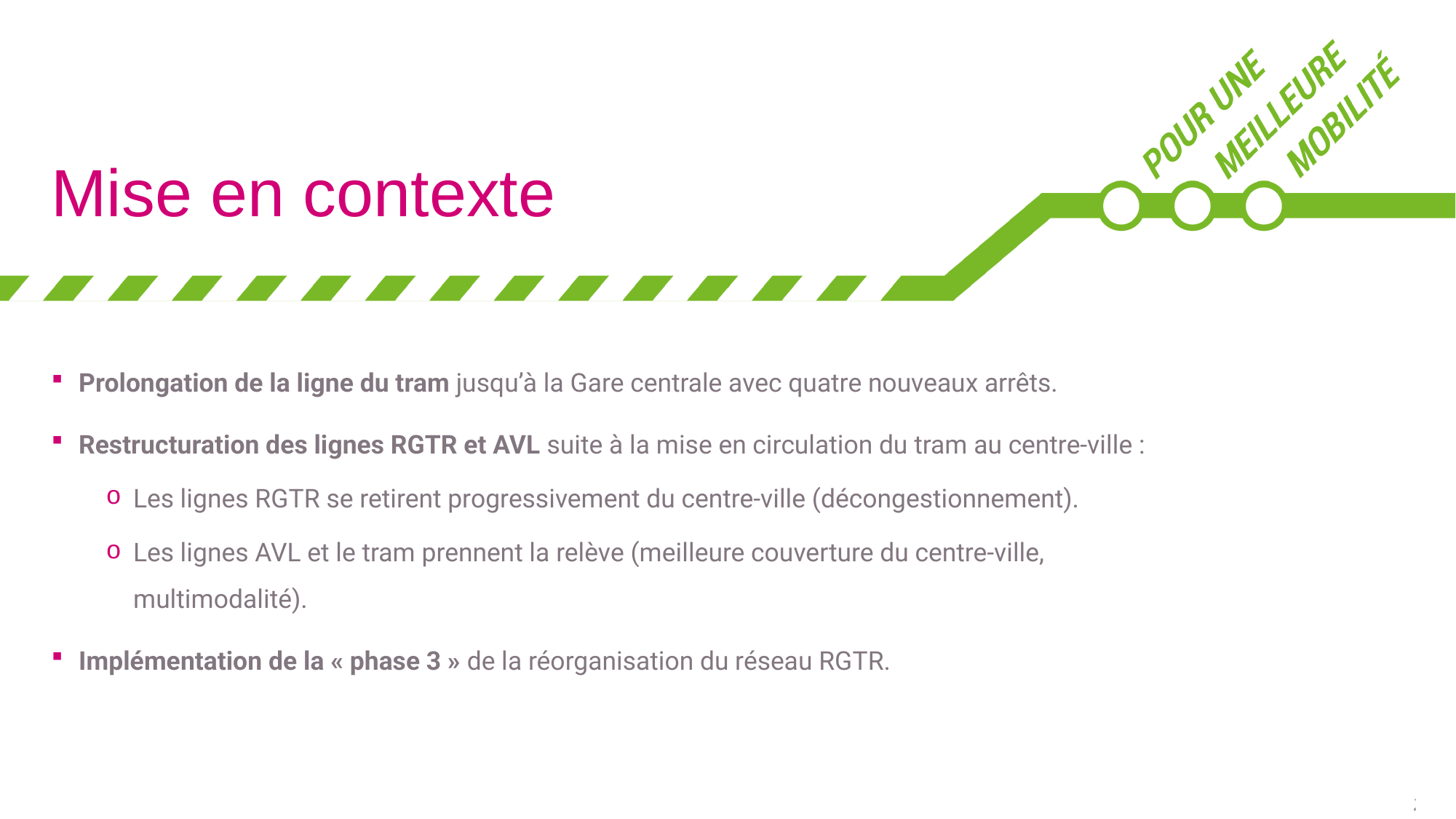

# Mise en contexte
Prolongation de la ligne du tram jusqu’à la Gare centrale avec quatre nouveaux arrêts.
Restructuration des lignes RGTR et AVL suite à la mise en circulation du tram au centre-ville :
Les lignes RGTR se retirent progressivement du centre-ville (décongestionnement).
Les lignes AVL et le tram prennent la relève (meilleure couverture du centre-ville, multimodalité).
Implémentation de la « phase 3 » de la réorganisation du réseau RGTR.